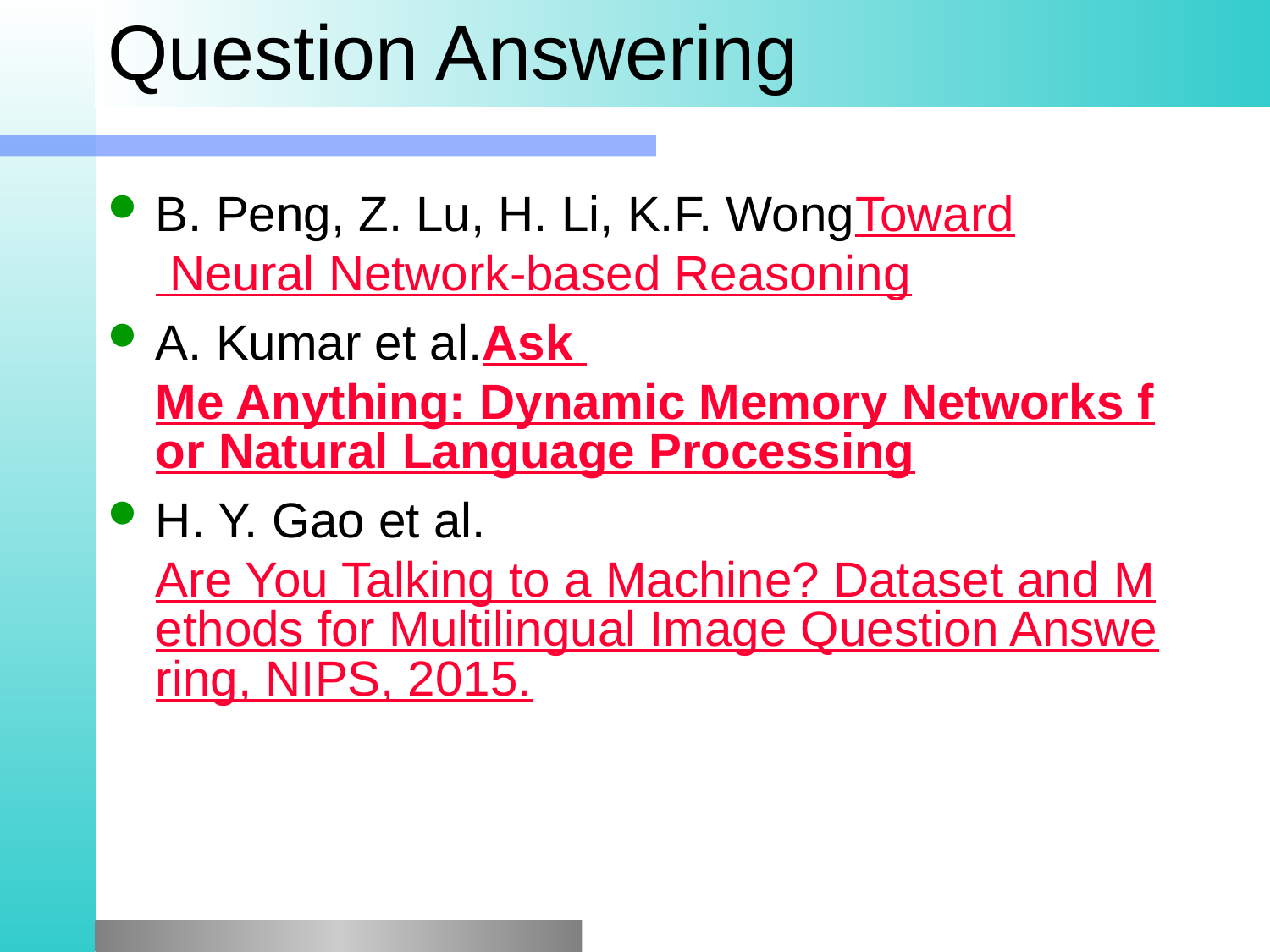

# Question Answering
B. Peng, Z. Lu, H. Li, K.F. WongToward Neural Network-based Reasoning
A. Kumar et al.Ask Me Anything: Dynamic Memory Networks for Natural Language Processing
H. Y. Gao et al. Are You Talking to a Machine? Dataset and Methods for Multilingual Image Question Answering, NIPS, 2015.